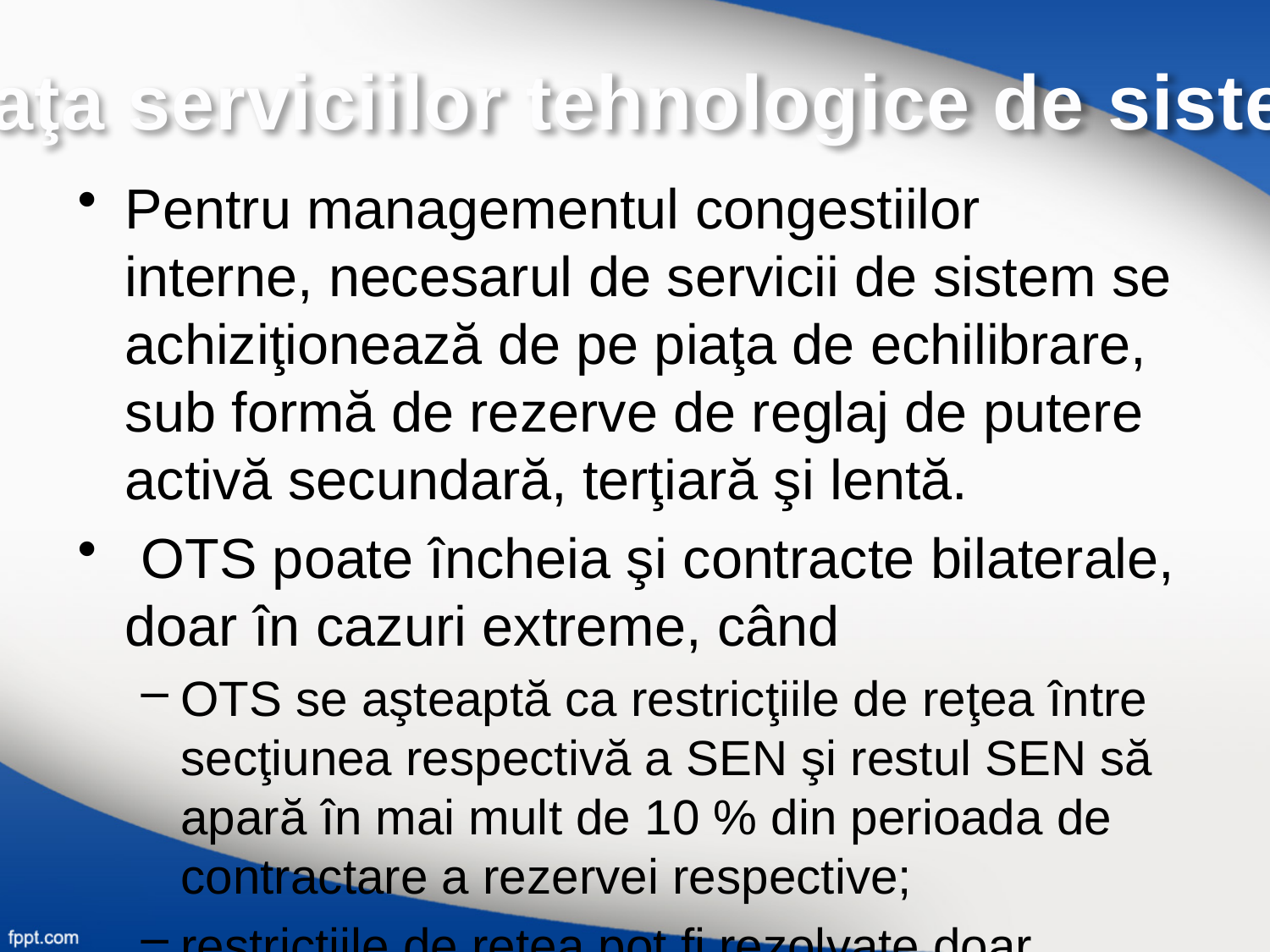

Piaţa serviciilor tehnologice de sistem
Pentru managementul congestiilor interne, necesarul de servicii de sistem se achiziţionează de pe piaţa de echilibrare, sub formă de rezerve de reglaj de putere activă secundară, terţiară şi lentă.
 OTS poate încheia şi contracte bilaterale, doar în cazuri extreme, când
OTS se aşteaptă ca restricţiile de reţea între secţiunea respectivă a SEN şi restul SEN să apară în mai mult de 10 % din perioada de contractare a rezervei respective;
restricţiile de reţea pot fi rezolvate doar utilizând cantităţile de rezerve contractate prin contracte bilaterale
participanţii la PE care pot furniza rezerve în respectiva parte a SEN nu sunt mai mult de trei